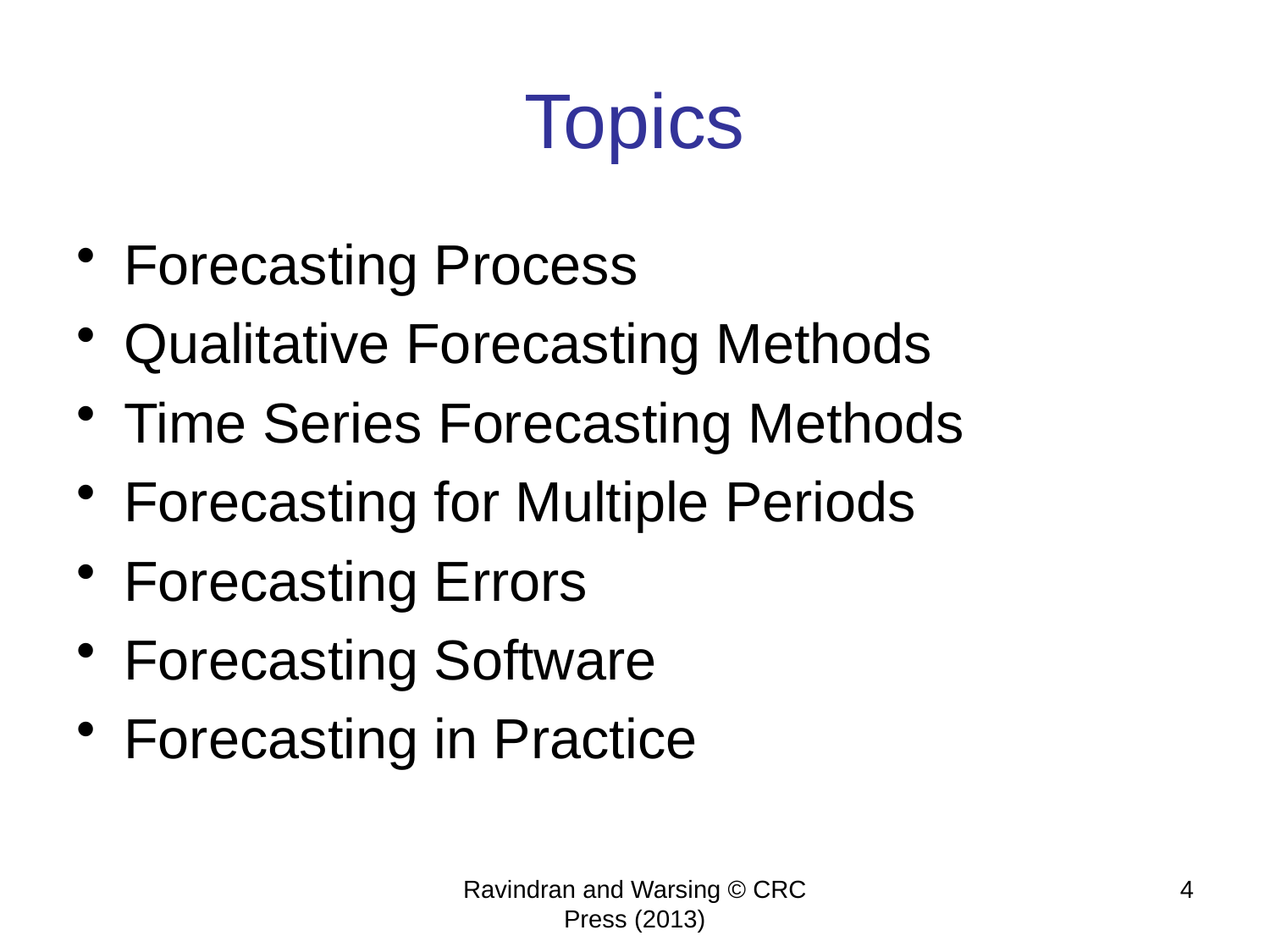

# Topics
Forecasting Process
Qualitative Forecasting Methods
Time Series Forecasting Methods
Forecasting for Multiple Periods
Forecasting Errors
Forecasting Software
Forecasting in Practice
Ravindran and Warsing © CRC Press (2013)
4